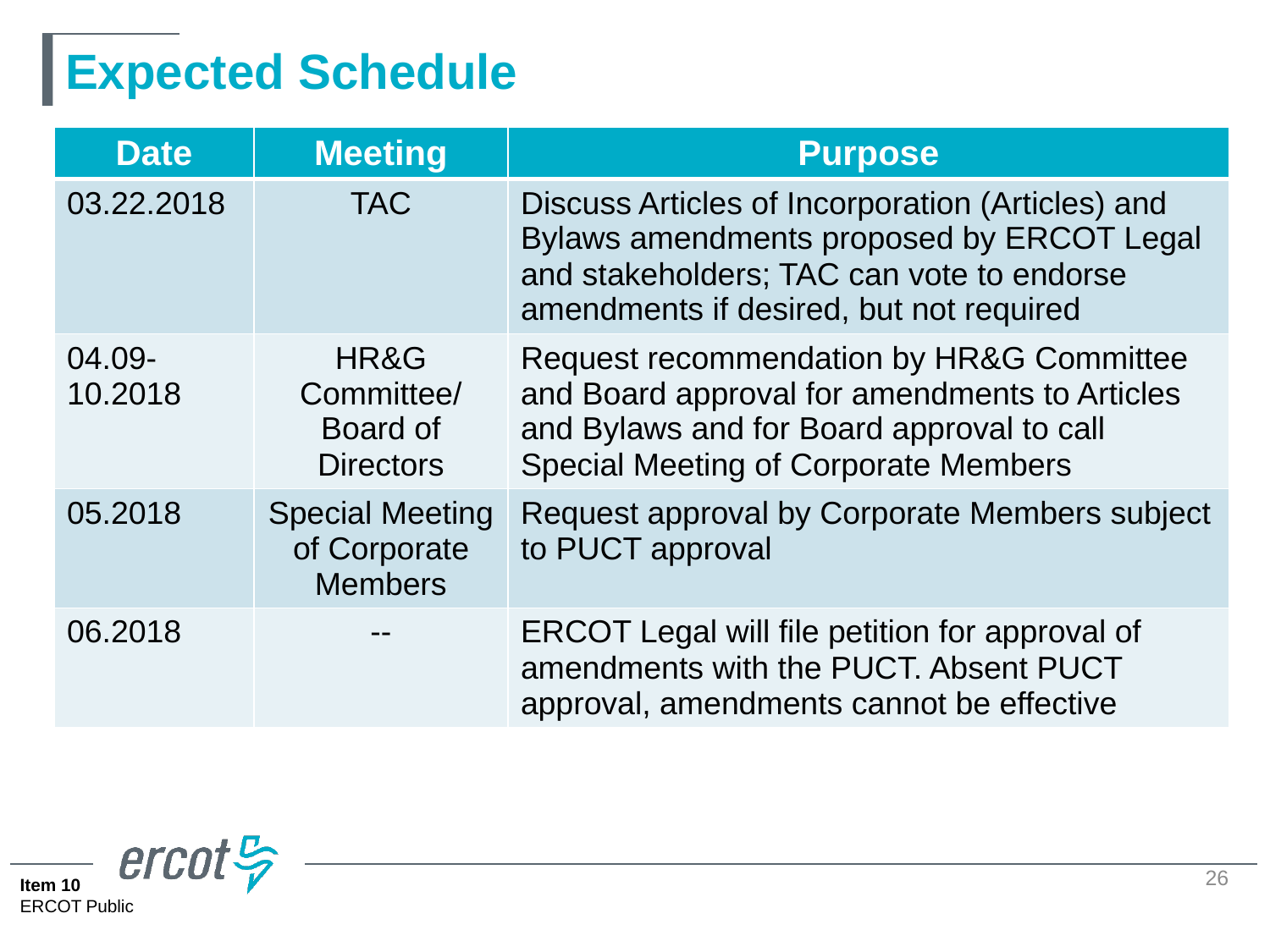

# Expected Schedule
| Date | Meeting | Purpose |
| --- | --- | --- |
| 03.22.2018 | TAC | Discuss Articles of Incorporation (Articles) and Bylaws amendments proposed by ERCOT Legal and stakeholders; TAC can vote to endorse amendments if desired, but not required |
| 04.09-10.2018 | HR&G Committee/ Board of Directors | Request recommendation by HR&G Committee and Board approval for amendments to Articles and Bylaws and for Board approval to call Special Meeting of Corporate Members |
| 05.2018 | Special Meeting of Corporate Members | Request approval by Corporate Members subject to PUCT approval |
| 06.2018 | -- | ERCOT Legal will file petition for approval of amendments with the PUCT. Absent PUCT approval, amendments cannot be effective |

26